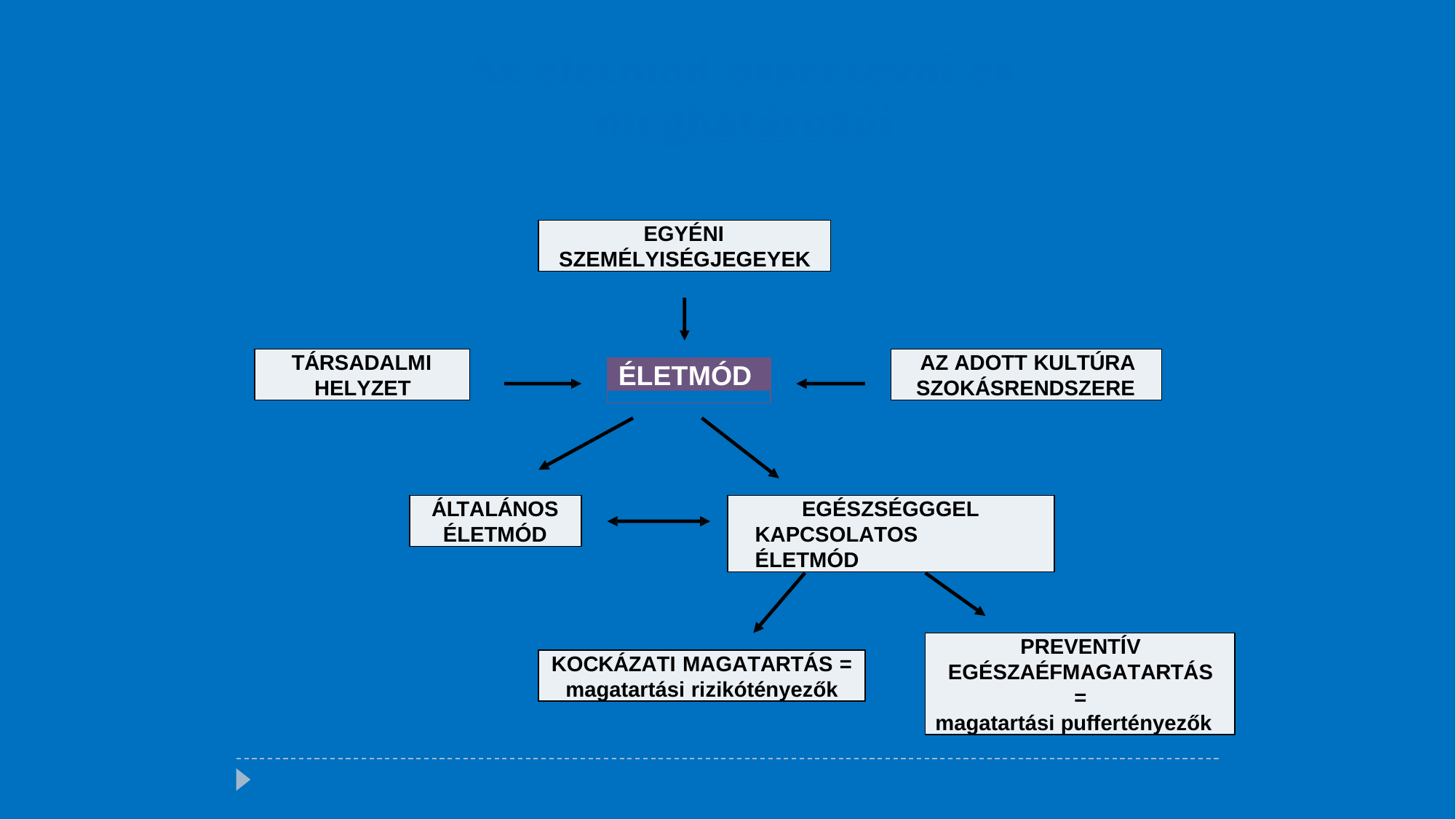

Az életmód összetevői és
 	meghatározói
EGYÉNI SZEMÉLYISÉGJEGEYEK

TÁRSADALMI HELYZET
AZ ADOTT KULTÚRA SZOKÁSRENDSZERE

ÉLETMÓD

ÁLTALÁNOS ÉLETMÓD
EGÉSZSÉGGGEL KAPCSOLATOS ÉLETMÓD

PREVENTÍV EGÉSZAÉFMAGATARTÁS =
magatartási puffertényezők
KOCKÁZATI MAGATARTÁS =
magatartási rizikótényezők